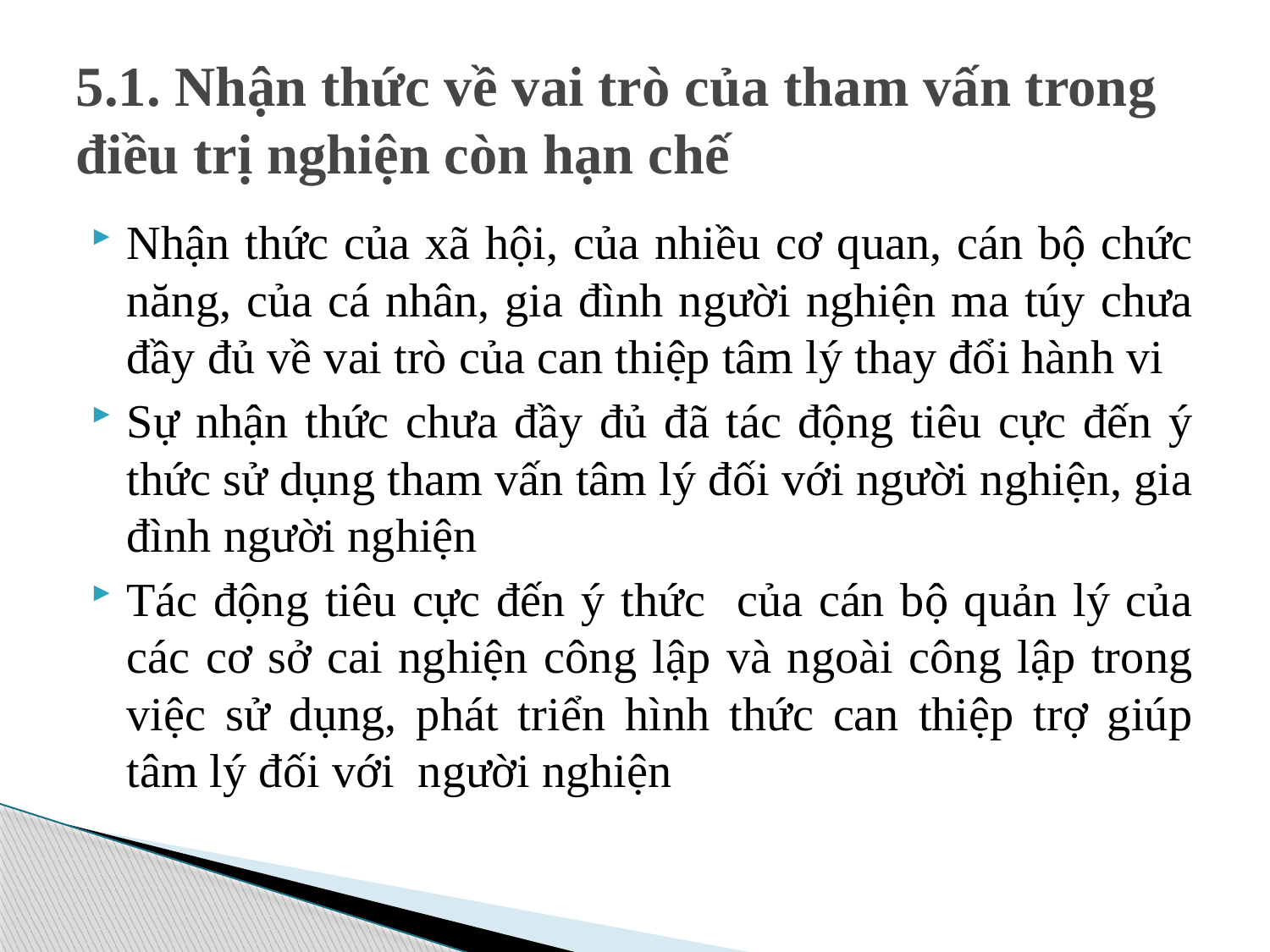

# 5.1. Nhận thức về vai trò của tham vấn trong điều trị nghiện còn hạn chế
Nhận thức của xã hội, của nhiều cơ quan, cán bộ chức năng, của cá nhân, gia đình người nghiện ma túy chưa đầy đủ về vai trò của can thiệp tâm lý thay đổi hành vi
Sự nhận thức chưa đầy đủ đã tác động tiêu cực đến ý thức sử dụng tham vấn tâm lý đối với người nghiện, gia đình người nghiện
Tác động tiêu cực đến ý thức  của cán bộ quản lý của các cơ sở cai nghiện công lập và ngoài công lập trong việc sử dụng, phát triển hình thức can thiệp trợ giúp tâm lý đối với  người nghiện